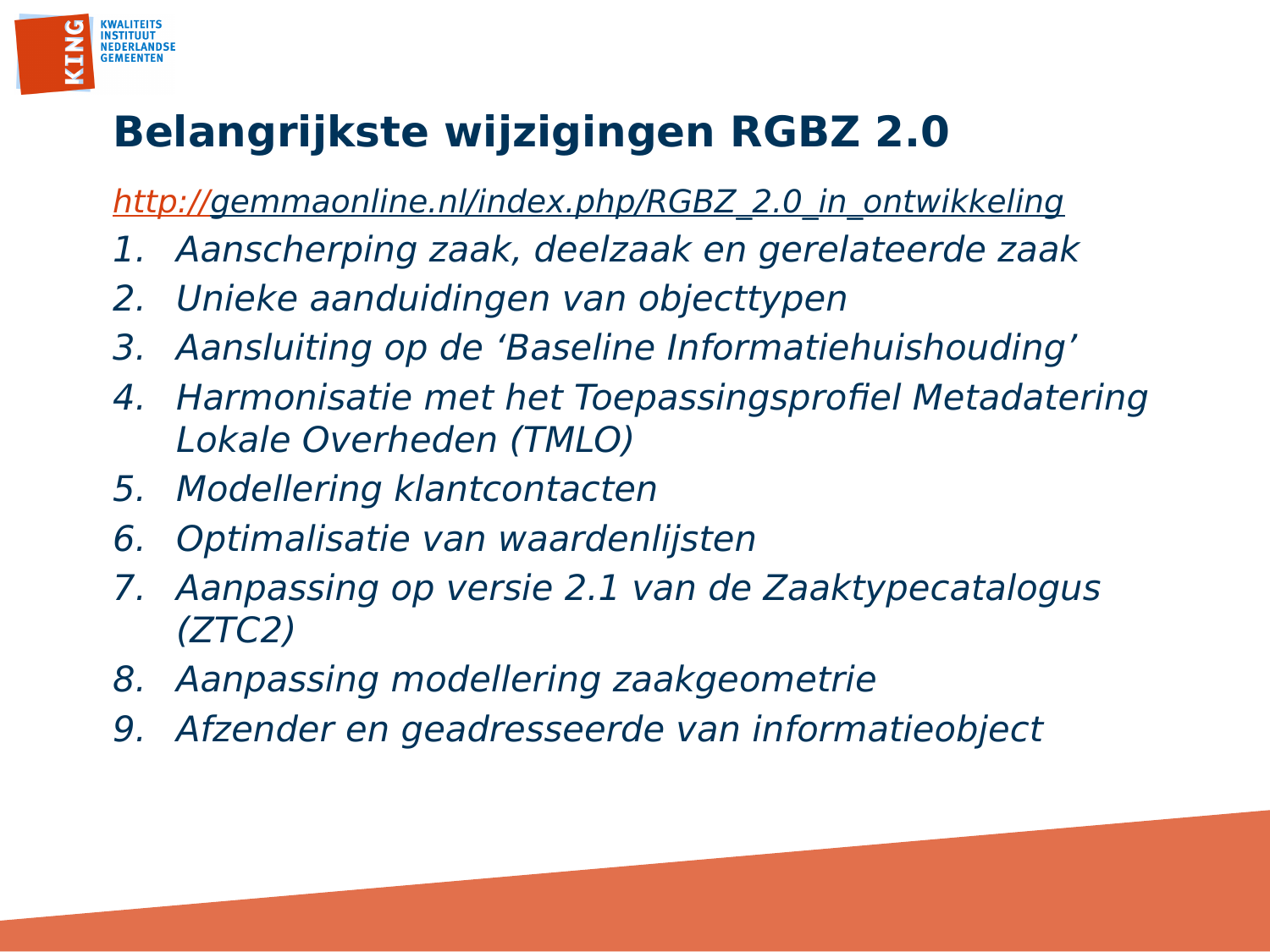

# Belangrijkste wijzigingen RGBZ 2.0
http://gemmaonline.nl/index.php/RGBZ_2.0_in_ontwikkeling
Aanscherping zaak, deelzaak en gerelateerde zaak
Unieke aanduidingen van objecttypen
Aansluiting op de ‘Baseline Informatiehuishouding’
Harmonisatie met het Toepassingsprofiel Metadatering Lokale Overheden (TMLO)
Modellering klantcontacten
Optimalisatie van waardenlijsten
Aanpassing op versie 2.1 van de Zaaktypecatalogus (ZTC2)
Aanpassing modellering zaakgeometrie
Afzender en geadresseerde van informatieobject